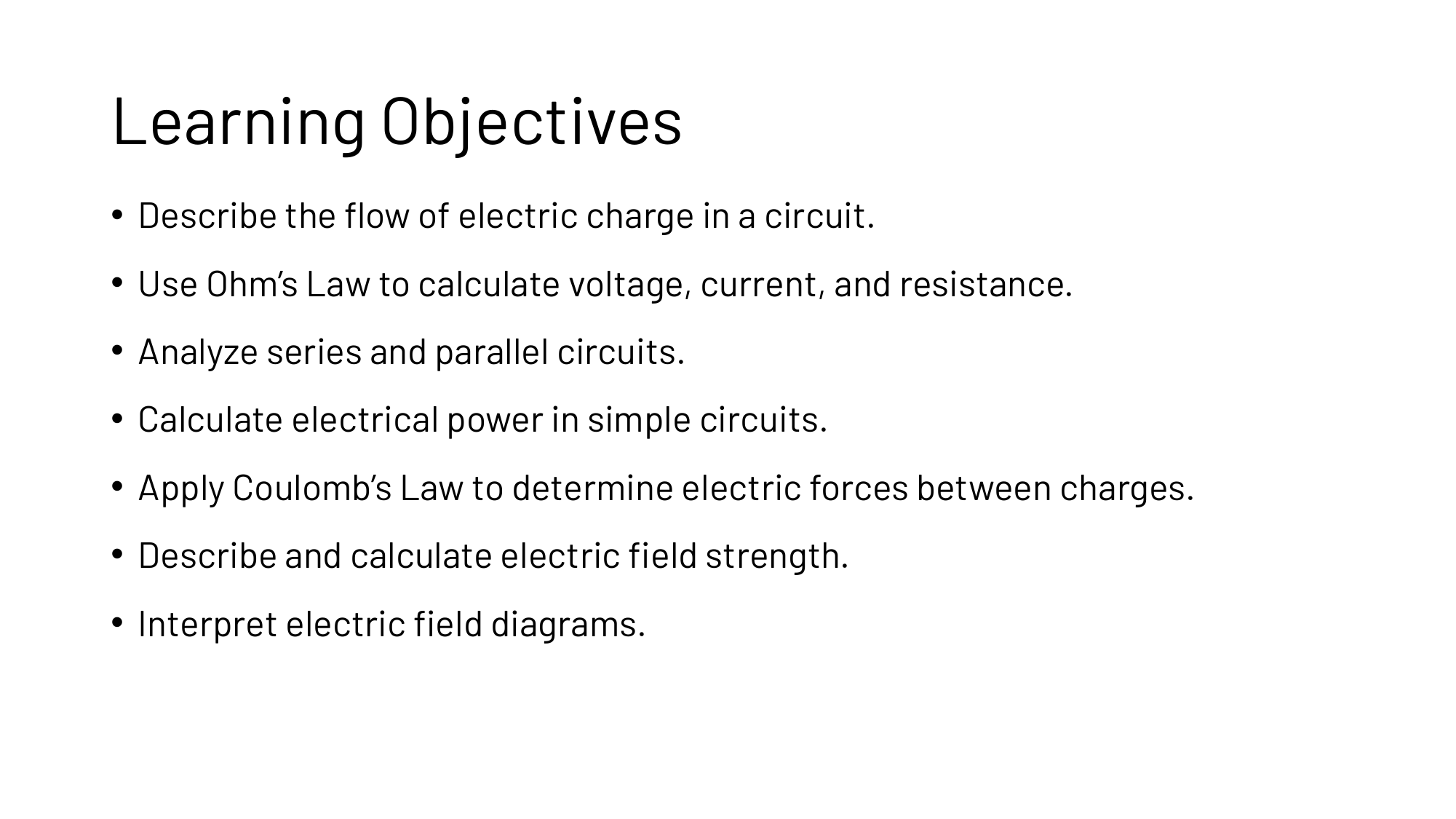

# Learning Objectives
Describe the flow of electric charge in a circuit.
Use Ohm’s Law to calculate voltage, current, and resistance.
Analyze series and parallel circuits.
Calculate electrical power in simple circuits.
Apply Coulomb’s Law to determine electric forces between charges.
Describe and calculate electric field strength.
Interpret electric field diagrams.